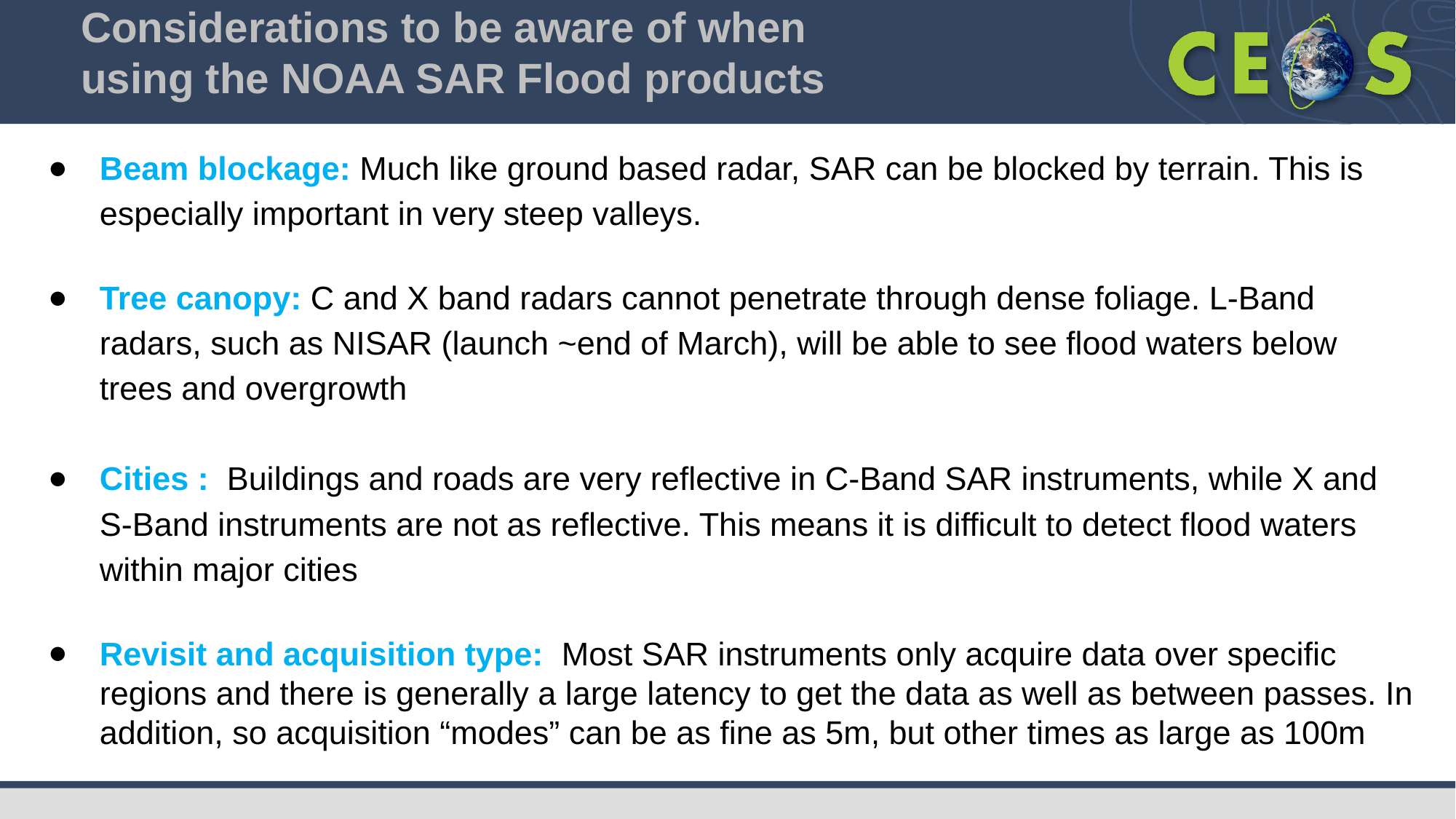

# Considerations to be aware of when using the NOAA SAR Flood products
Beam blockage: Much like ground based radar, SAR can be blocked by terrain. This is especially important in very steep valleys.
Tree canopy: C and X band radars cannot penetrate through dense foliage. L-Band radars, such as NISAR (launch ~end of March), will be able to see flood waters below trees and overgrowth
Cities :  Buildings and roads are very reflective in C-Band SAR instruments, while X and S-Band instruments are not as reflective. This means it is difficult to detect flood waters within major cities
Revisit and acquisition type:  Most SAR instruments only acquire data over specific regions and there is generally a large latency to get the data as well as between passes. In addition, so acquisition “modes” can be as fine as 5m, but other times as large as 100m